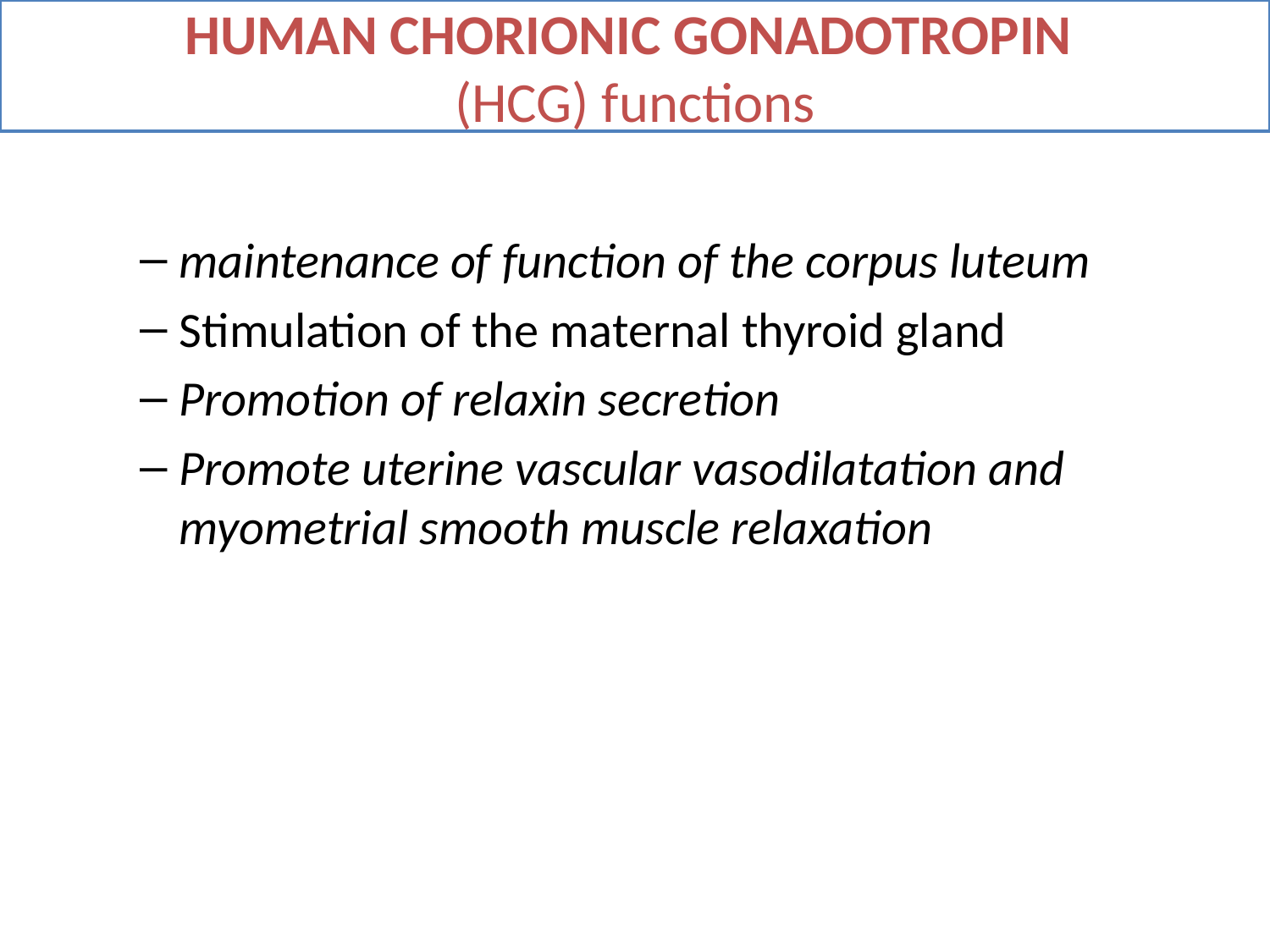

# HUMAN CHORIONIC GONADOTROPIN (HCG) functions
maintenance of function of the corpus luteum
Stimulation of the maternal thyroid gland
Promotion of relaxin secretion
Promote uterine vascular vasodilatation and myometrial smooth muscle relaxation